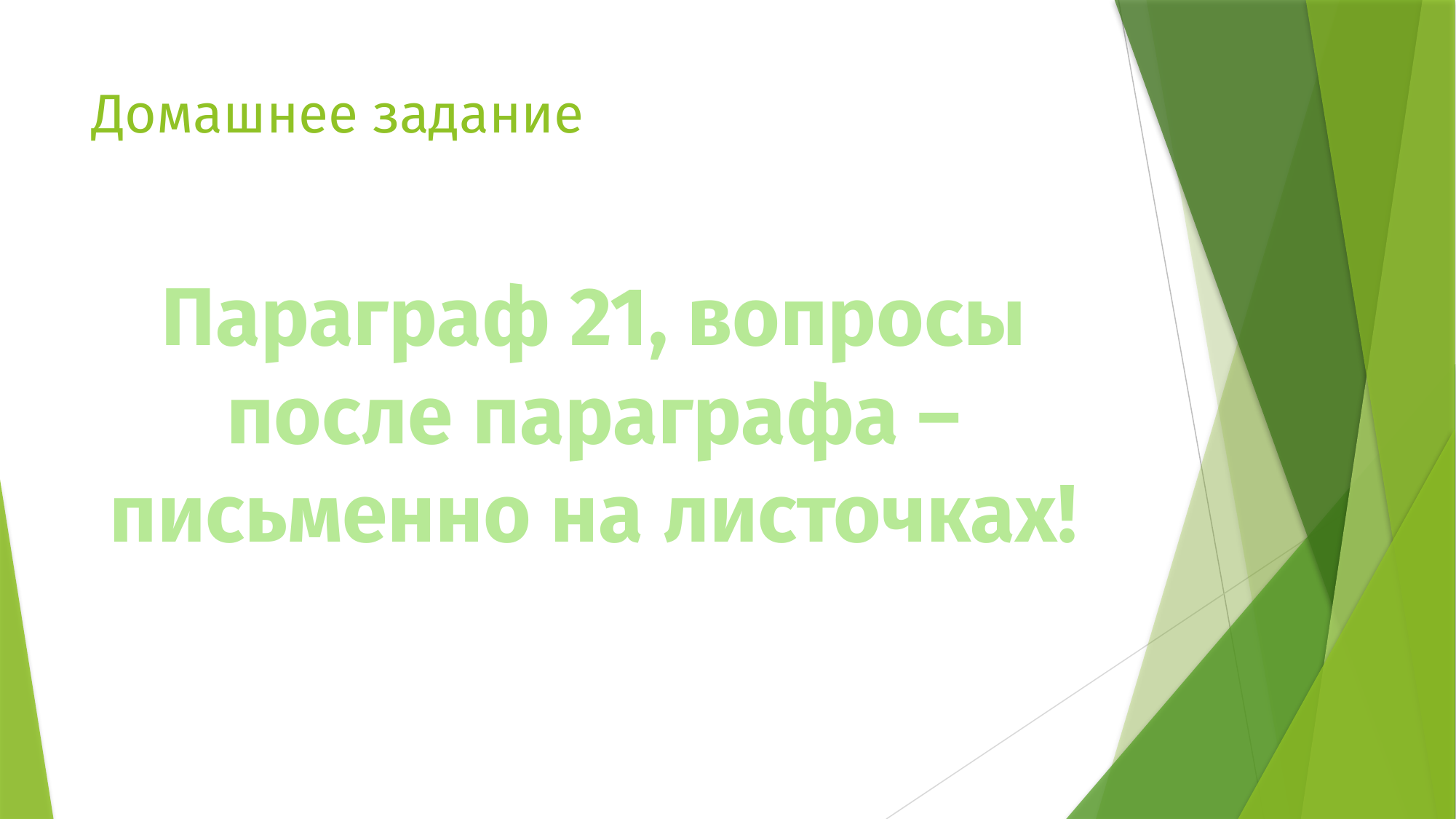

# Домашнее задание
Параграф 21, вопросы после параграфа – письменно на листочках!